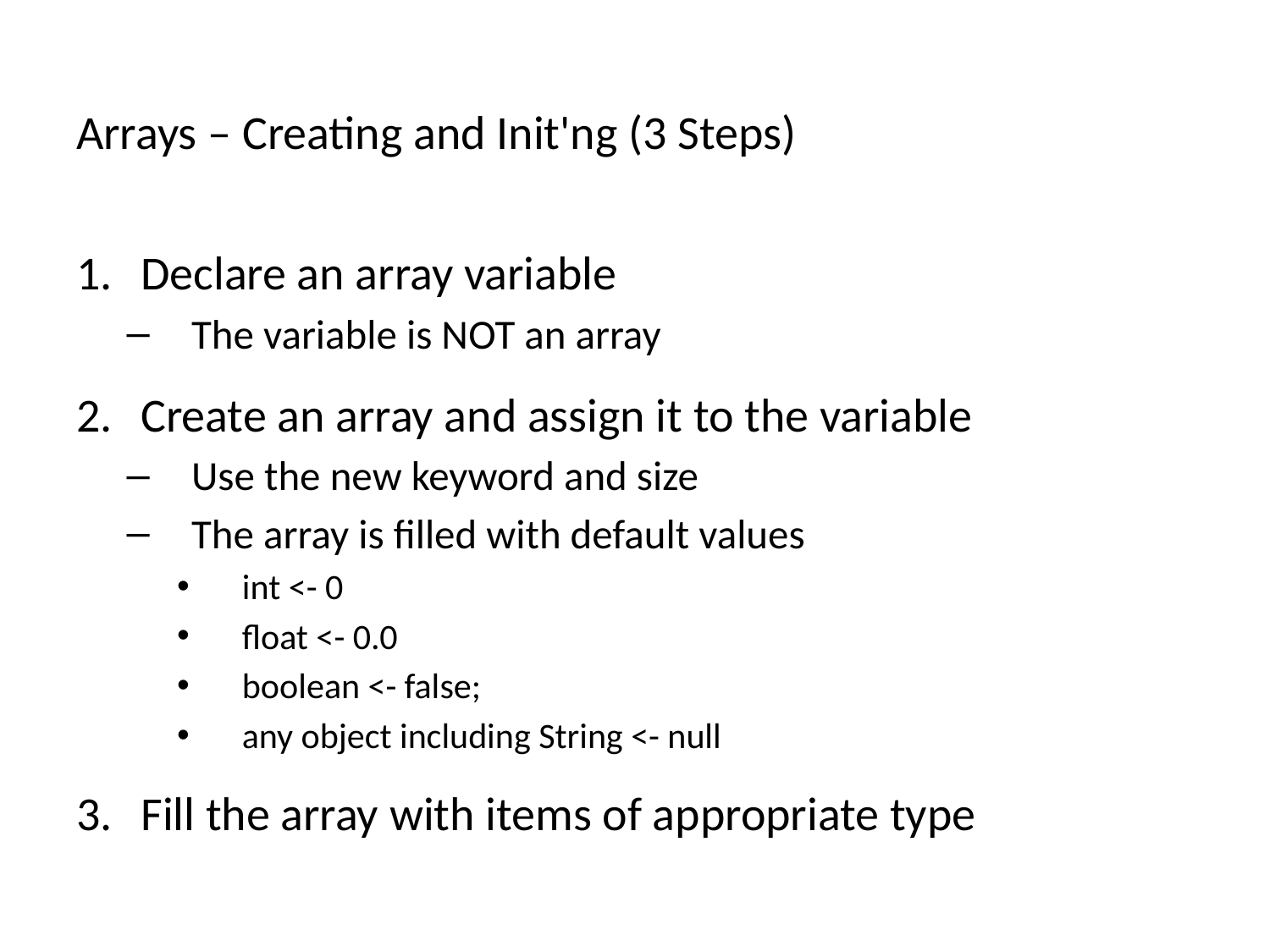

Arrays – Creating and Init'ng (3 Steps)

Declare an array variable
The variable is NOT an array
Create an array and assign it to the variable
Use the new keyword and size
The array is filled with default values
int <- 0
float <- 0.0
boolean <- false;
any object including String <- null
Fill the array with items of appropriate type